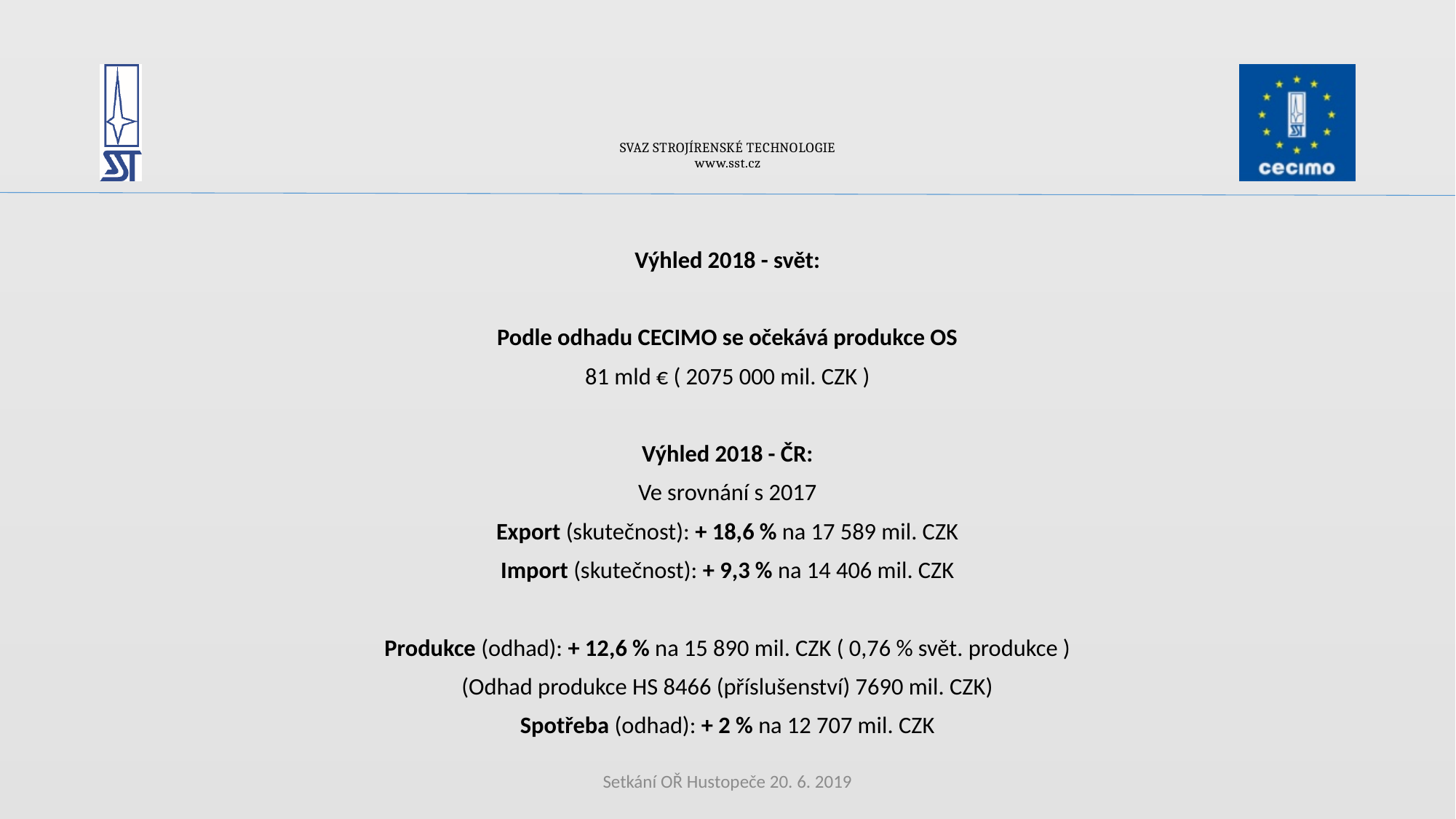

# SVAZ STROJÍRENSKÉ TECHNOLOGIE www.sst.cz
Výhled 2018 - svět:

Podle odhadu CECIMO se očekává produkce OS
81 mld € ( 2075 000 mil. CZK )

Výhled 2018 - ČR:
Ve srovnání s 2017
Export (skutečnost): + 18,6 % na 17 589 mil. CZK
Import (skutečnost): + 9,3 % na 14 406 mil. CZK

Produkce (odhad): + 12,6 % na 15 890 mil. CZK ( 0,76 % svět. produkce )
(Odhad produkce HS 8466 (příslušenství) 7690 mil. CZK)
Spotřeba (odhad): + 2 % na 12 707 mil. CZK

Setkání OŘ Hustopeče 20. 6. 2019